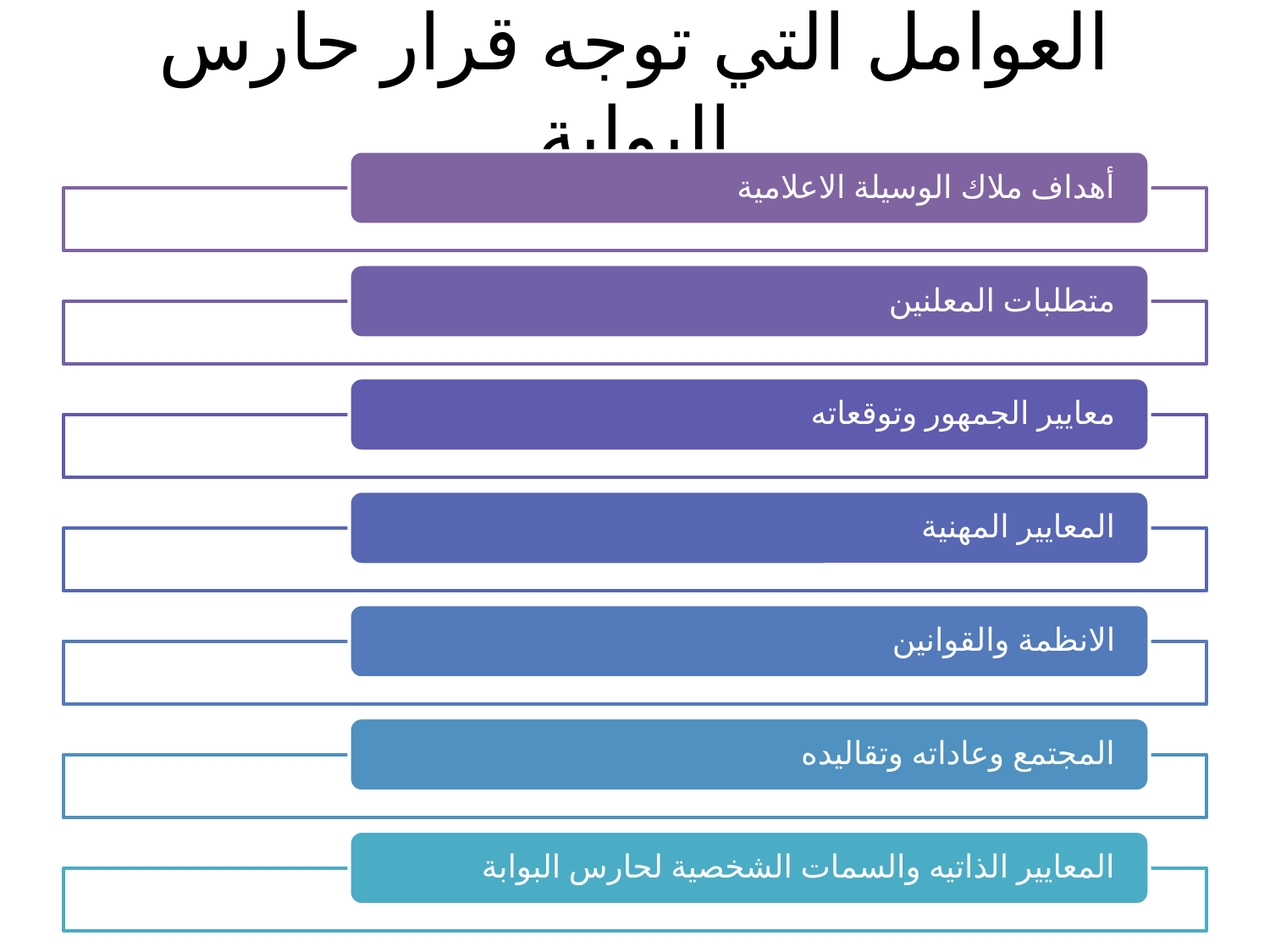

# العوامل التي توجه قرار حارس البوابة
أهداف ملاك الوسيلة الاعلامية
متطلبات المعلنين
معايير الجمهور وتوقعاته
المعايير المهنية
الانظمة والقوانين
المجتمع وعاداته وتقاليده
المعايير الذاتيه والسمات الشخصية لحارس البوابة